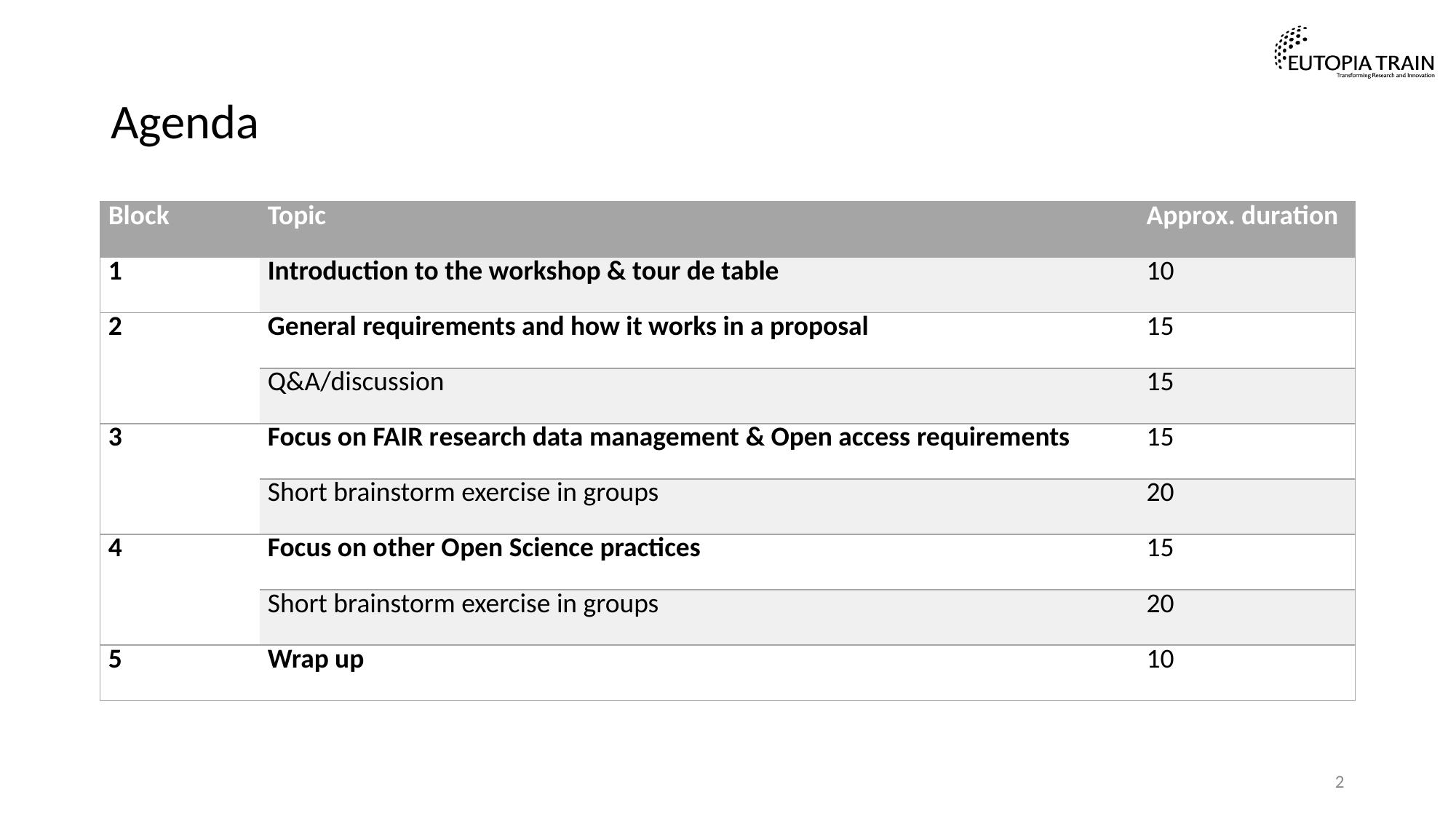

# Agenda
| Block | Topic | Approx. duration |
| --- | --- | --- |
| 1 | Introduction to the workshop & tour de table | 10 |
| 2 | General requirements and how it works in a proposal | 15 |
|  | Q&A/discussion | 15 |
| 3 | Focus on FAIR research data management & Open access requirements | 15 |
|  | Short brainstorm exercise in groups | 20 |
| 4 | Focus on other Open Science practices | 15 |
|  | Short brainstorm exercise in groups | 20 |
| 5 | Wrap up | 10 |
2